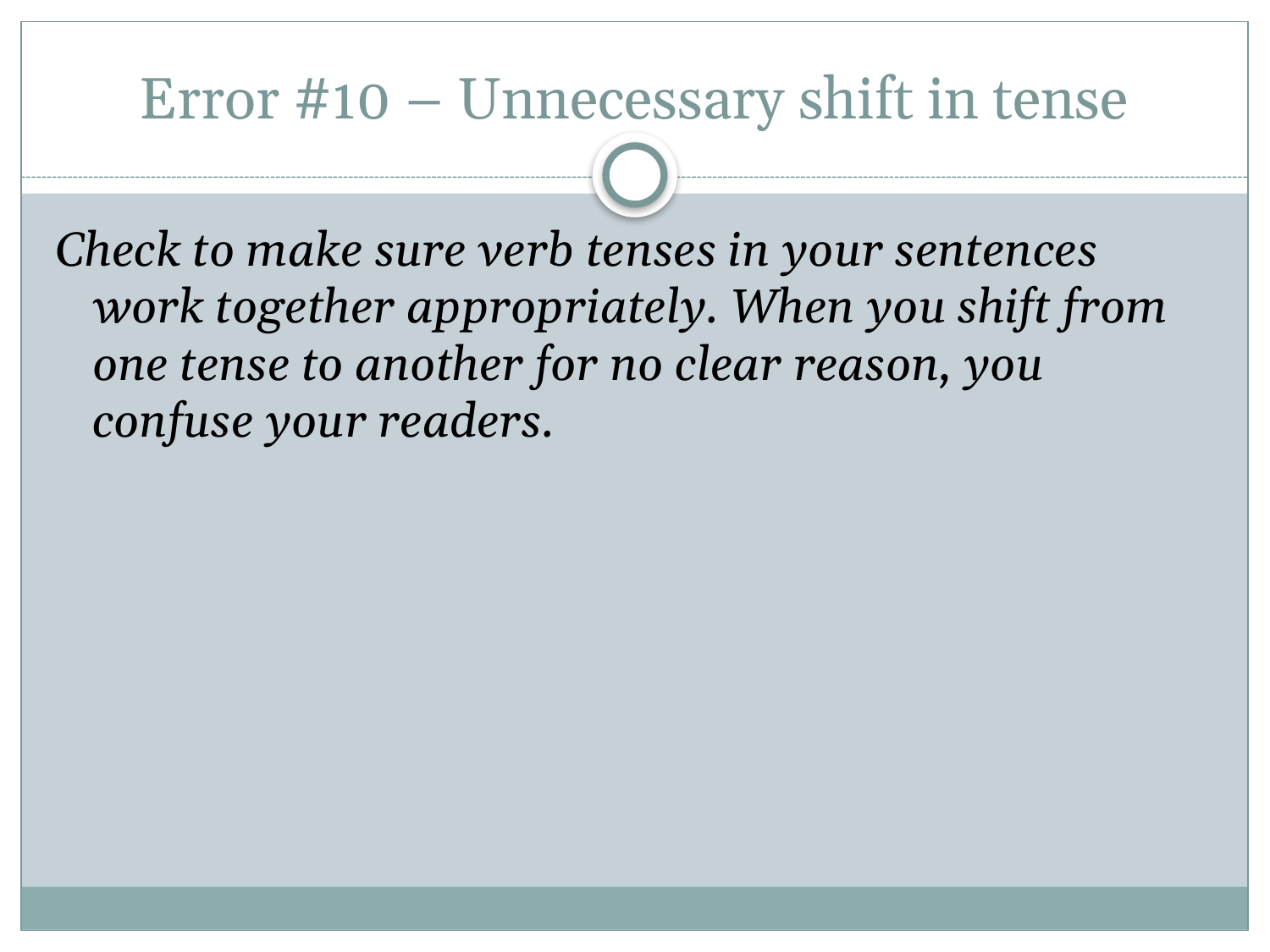

# Error #10 – Unnecessary shift in tense
Check to make sure verb tenses in your sentences work together appropriately. When you shift from one tense to another for no clear reason, you confuse your readers.